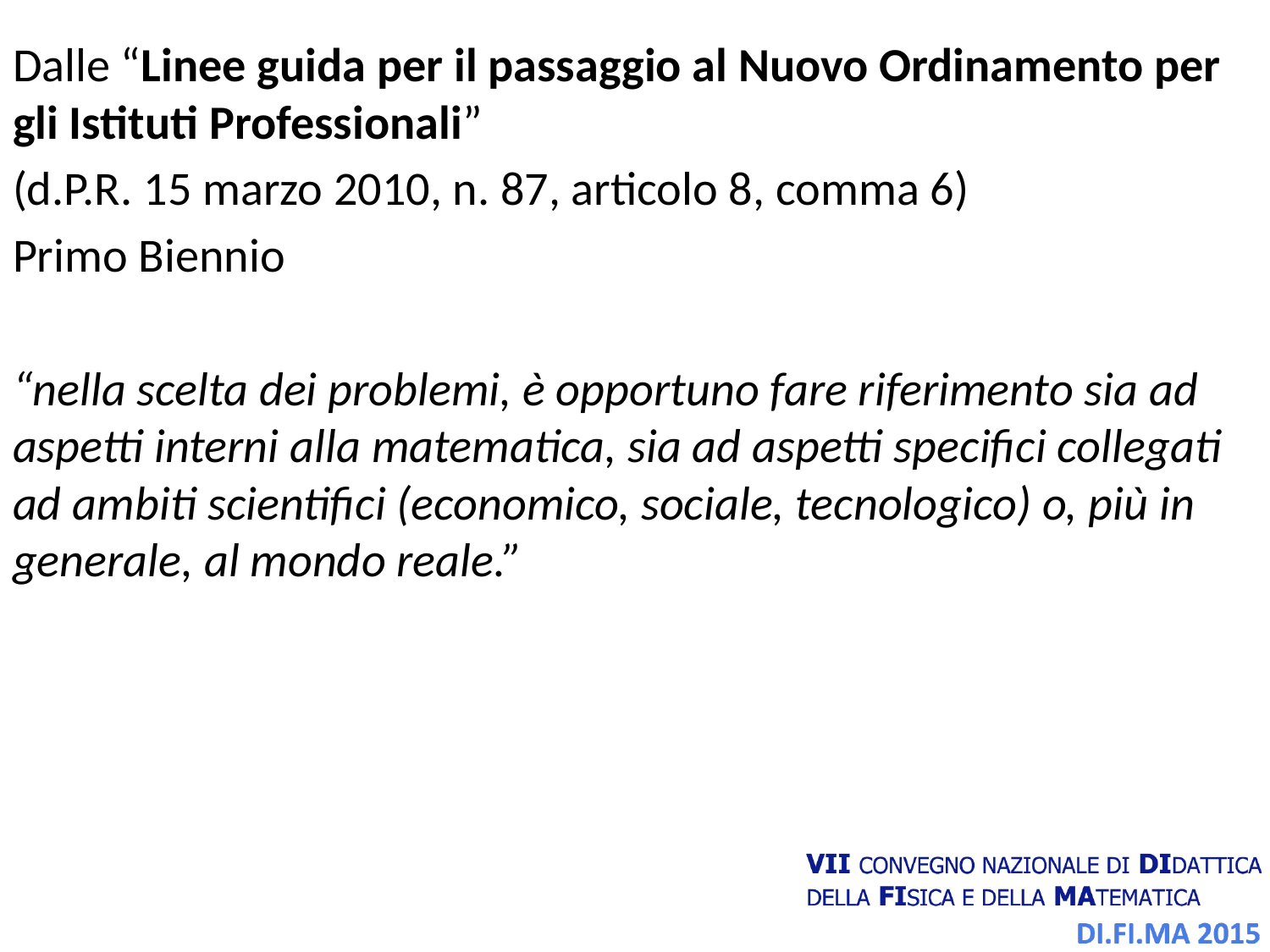

Dalle “Linee guida per il passaggio al Nuovo Ordinamento per gli Istituti Professionali”
(d.P.R. 15 marzo 2010, n. 87, articolo 8, comma 6)
Primo Biennio

“nella scelta dei problemi, è opportuno fare riferimento sia ad aspetti interni alla matematica, sia ad aspetti specifici collegati ad ambiti scientifici (economico, sociale, tecnologico) o, più in generale, al mondo reale.”